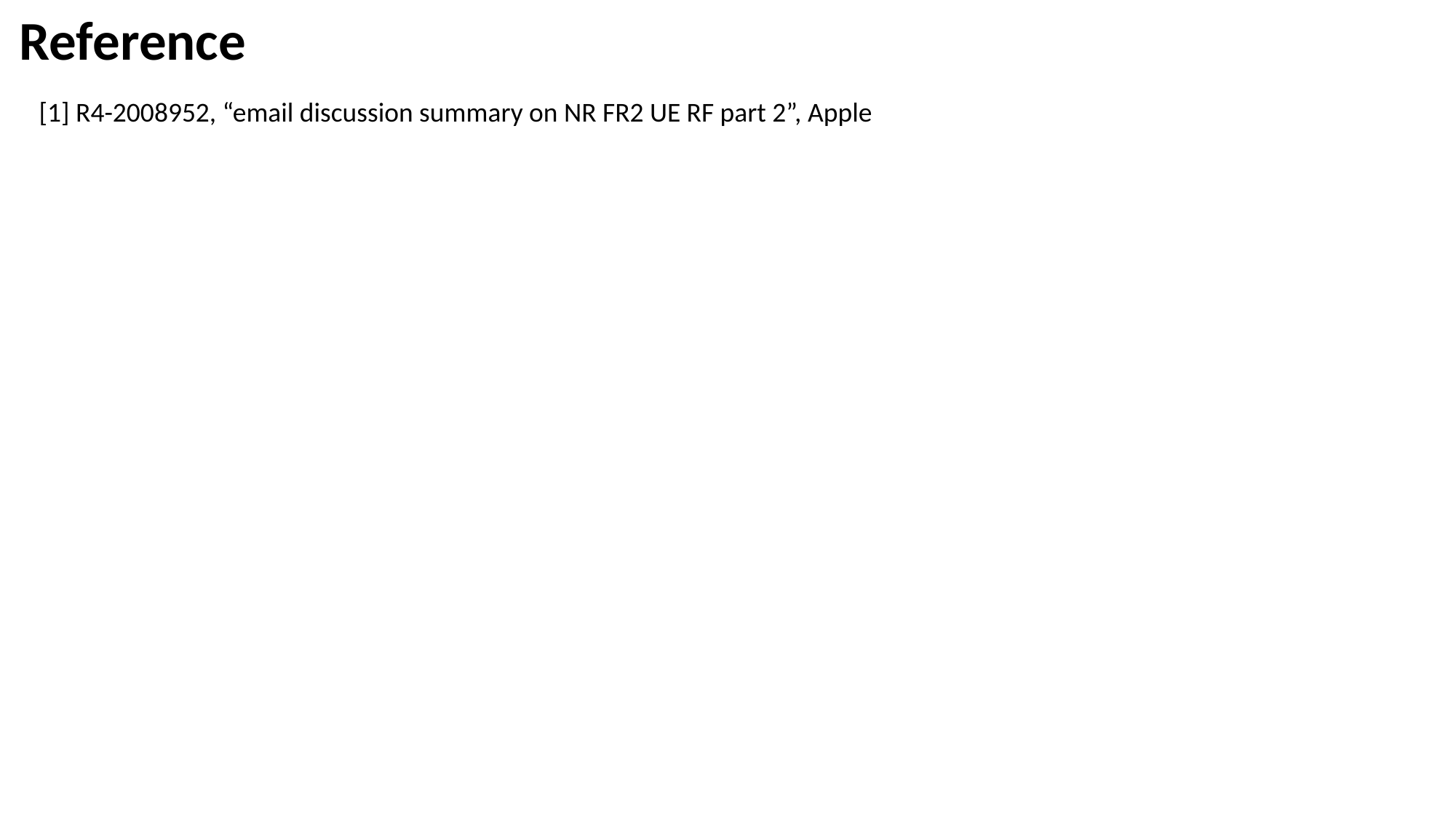

Reference
[1] R4-2008952, “email discussion summary on NR FR2 UE RF part 2”, Apple